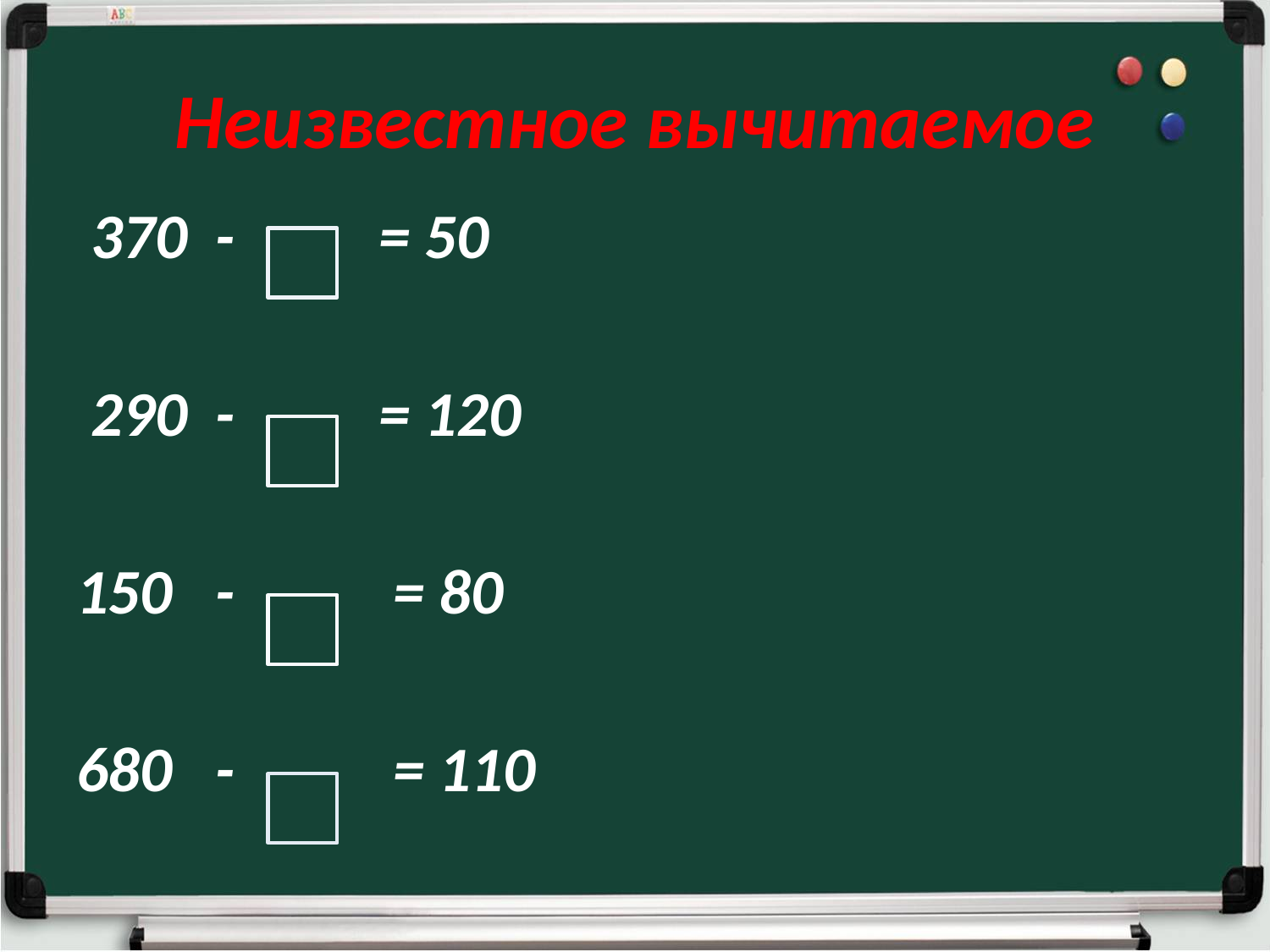

# Неизвестное вычитаемое
 370  -          = 50

 290  -          = 120

150   -           = 80

680   -           = 110